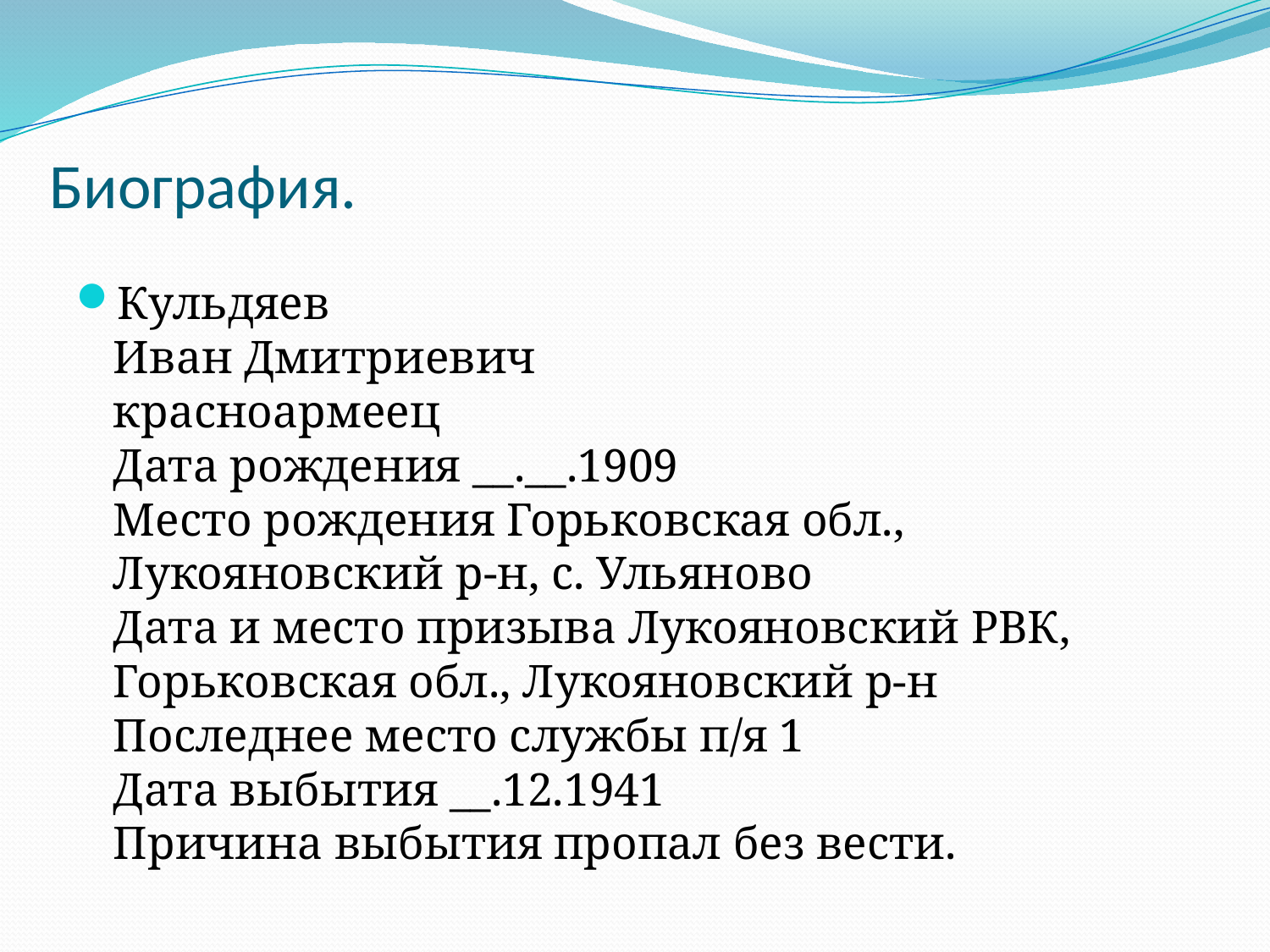

# Биография.
Кульдяев 
Иван Дмитриевич 
красноармеец 
Дата рождения __.__.1909 
Место рождения Горьковская обл., Лукояновский р-н, с. Ульяново 
Дата и место призыва Лукояновский РВК, Горьковская обл., Лукояновский р-н
Последнее место службы п/я 1 
Дата выбытия __.12.1941 
Причина выбытия пропал без вести.